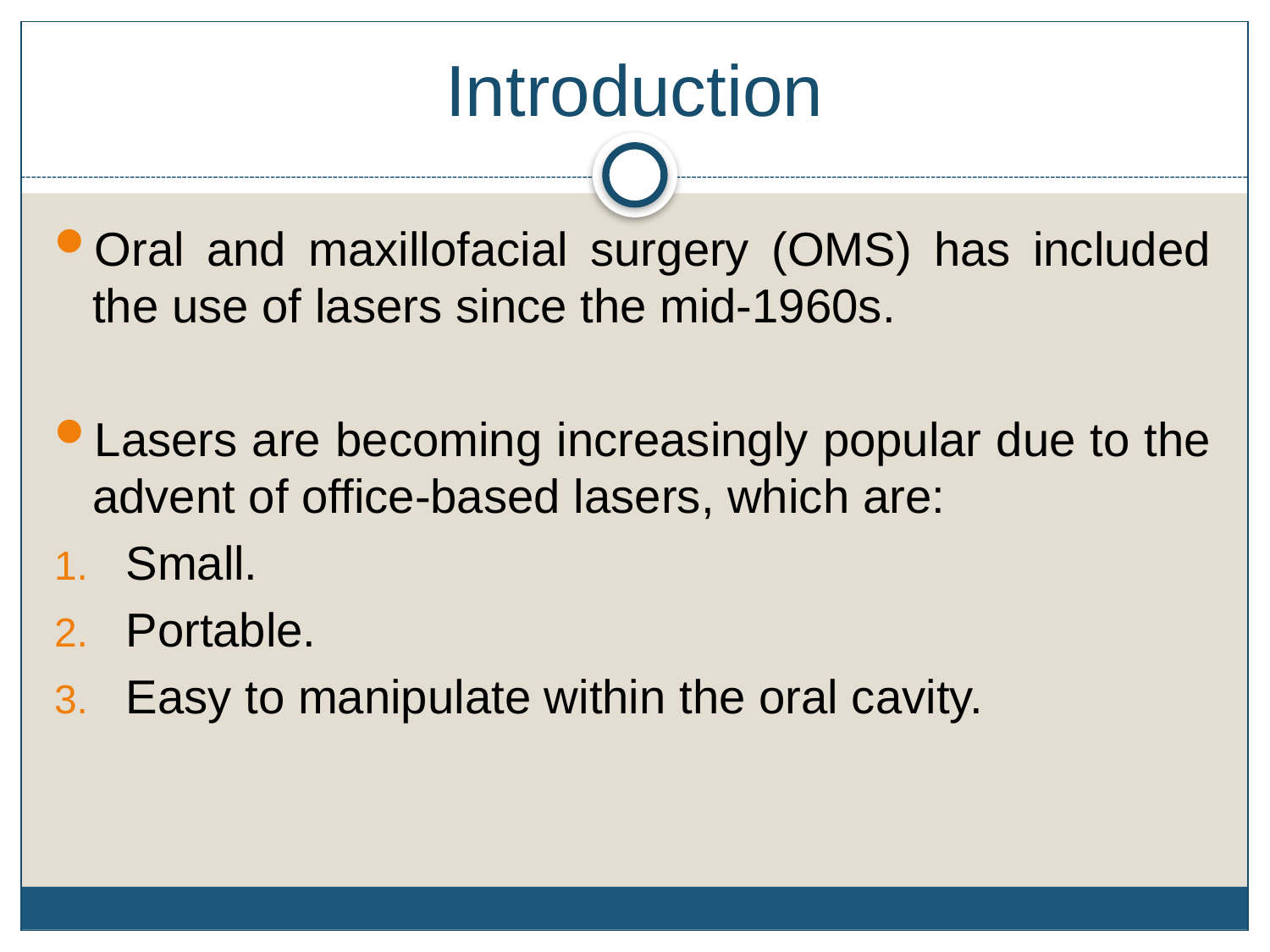

# Introduction
Oral and maxillofacial surgery (OMS) has included the use of lasers since the mid-1960s.

Lasers are becoming increasingly popular due to the advent of office-based lasers, which are:
Small.
Portable.
Easy to manipulate within the oral cavity.